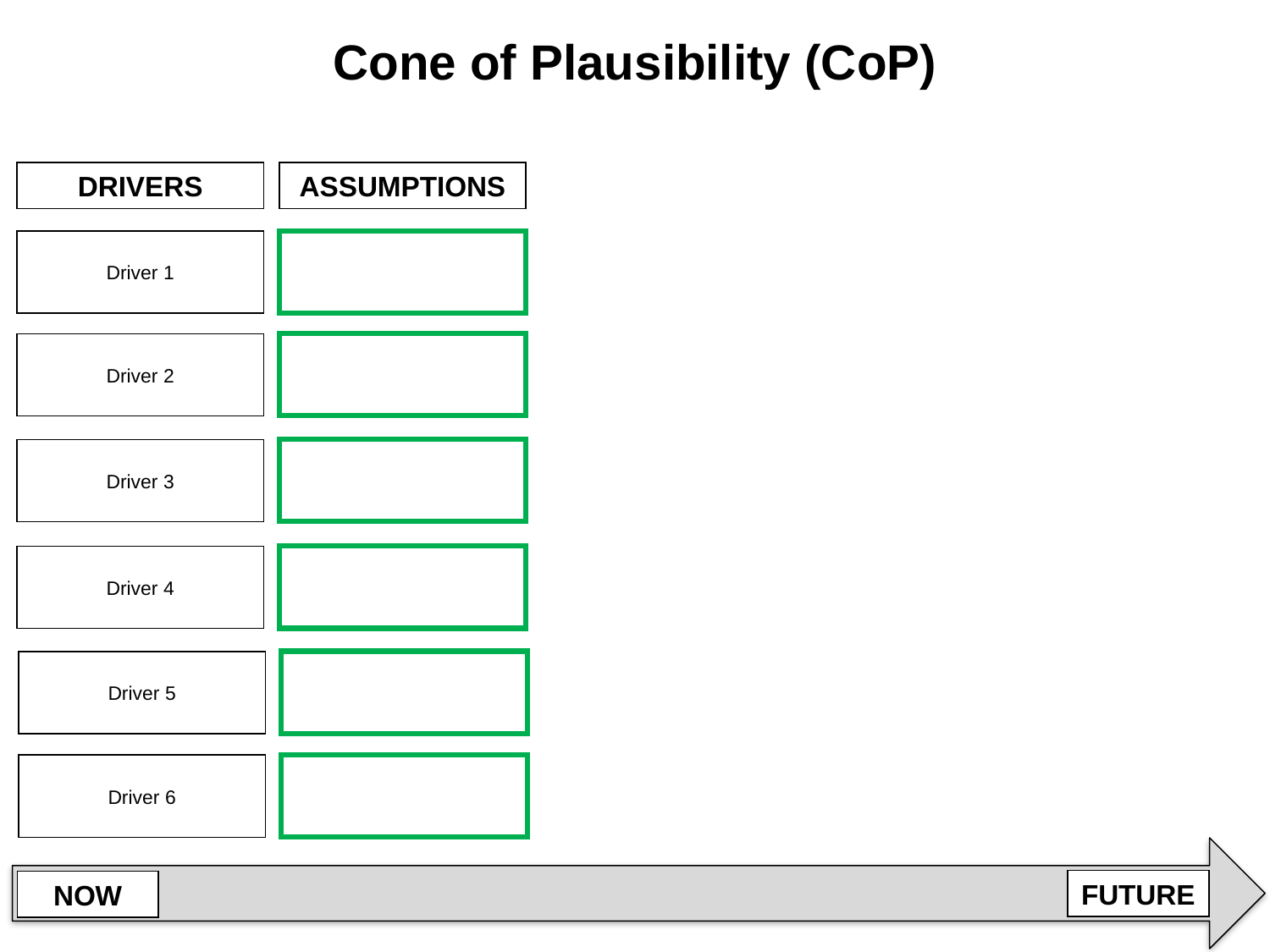

Cone of Plausibility (CoP)
DRIVERS
ASSUMPTIONS

Driver 1

Driver 2

Driver 3

Driver 4

Driver 5

Driver 6

FUTURE
NOW